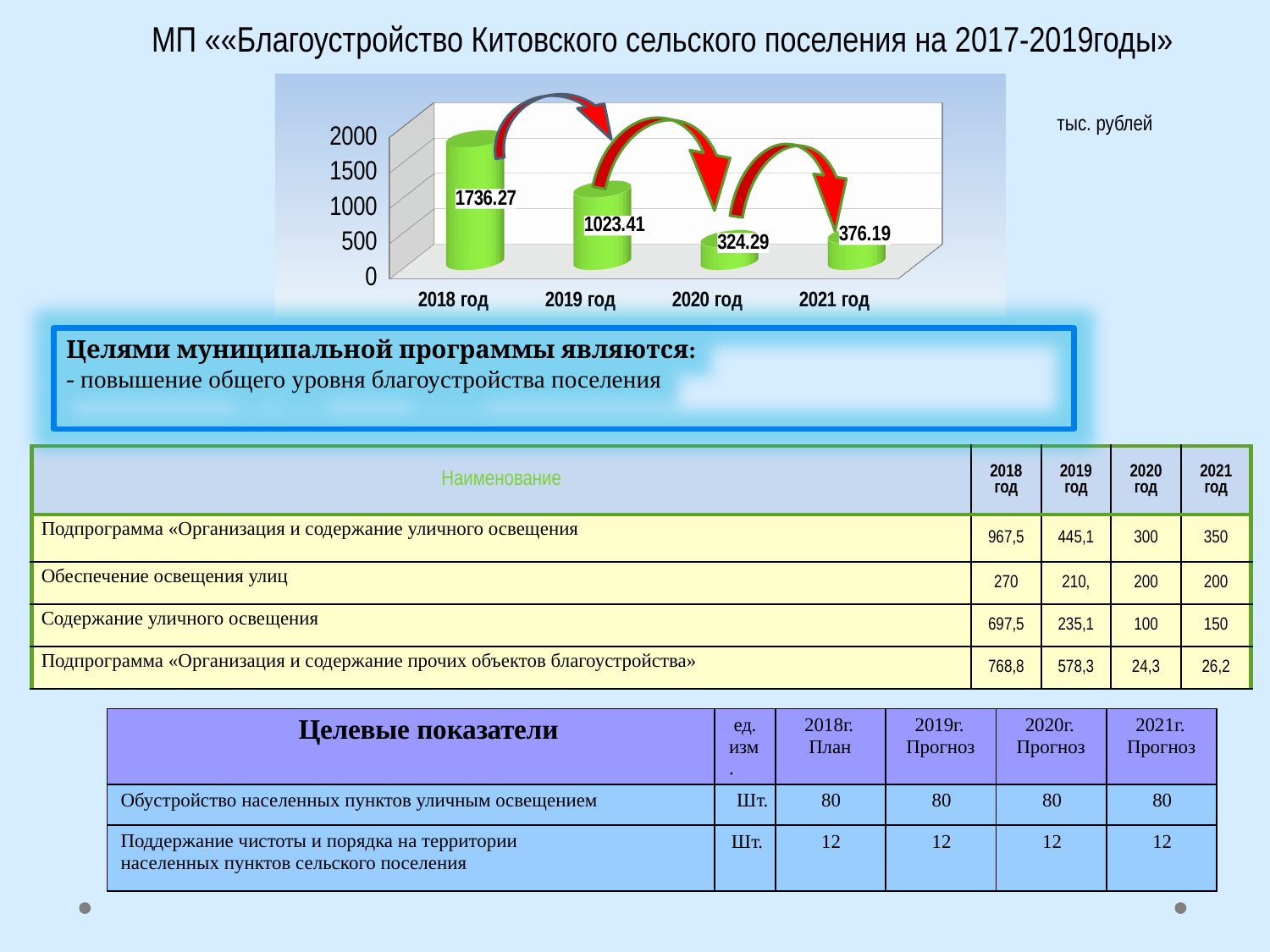

МП ««Благоустройство Китовского сельского поселения на 2017-2019годы»
годы

[unsupported chart]

тыс. рублей

Целями муниципальной программы являются:
- повышение общего уровня благоустройства поселения

| Наименование | 2018 год | 2019 год | 2020 год | 2021 год |
| --- | --- | --- | --- | --- |
| Подпрограмма «Организация и содержание уличного освещения | 967,5 | 445,1 | 300 | 350 |
| Обеспечение освещения улиц | 270 | 210, | 200 | 200 |
| Содержание уличного освещения | 697,5 | 235,1 | 100 | 150 |
| Подпрограмма «Организация и содержание прочих объектов благоустройства» | 768,8 | 578,3 | 24,3 | 26,2 |
| Целевые показатели | ед. изм. | 2018г. План | 2019г. Прогноз | 2020г. Прогноз | 2021г. Прогноз |
| --- | --- | --- | --- | --- | --- |
| Обустройство населенных пунктов уличным освещением | Шт. | 80 | 80 | 80 | 80 |
| Поддержание чистоты и порядка на территории населенных пунктов сельского поселения | Шт. | 12 | 12 | 12 | 12 |